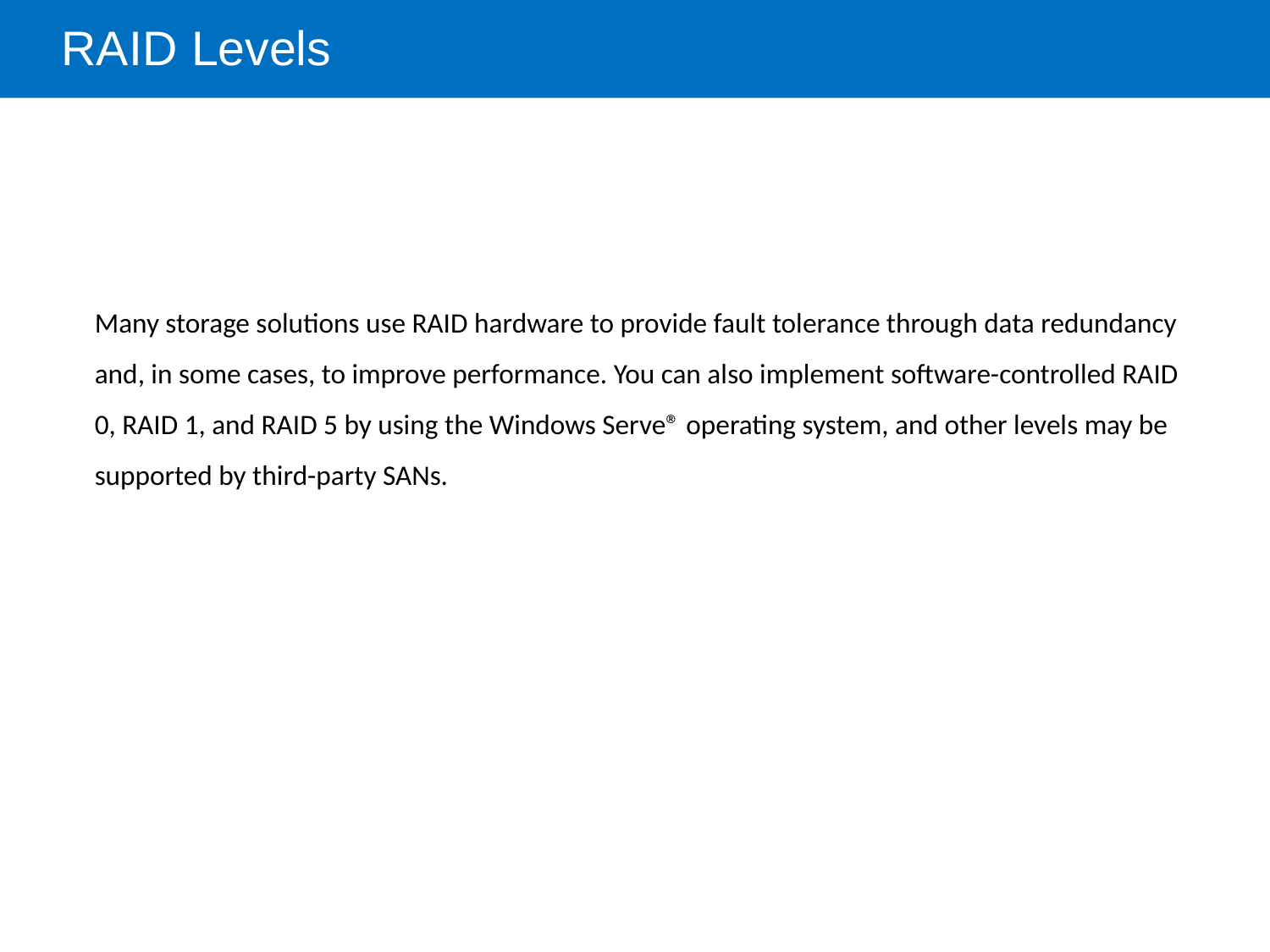

# RAID Levels
Many storage solutions use RAID hardware to provide fault tolerance through data redundancy and, in some cases, to improve performance. You can also implement software-controlled RAID 0, RAID 1, and RAID 5 by using the Windows Serve® operating system, and other levels may be supported by third-party SANs.